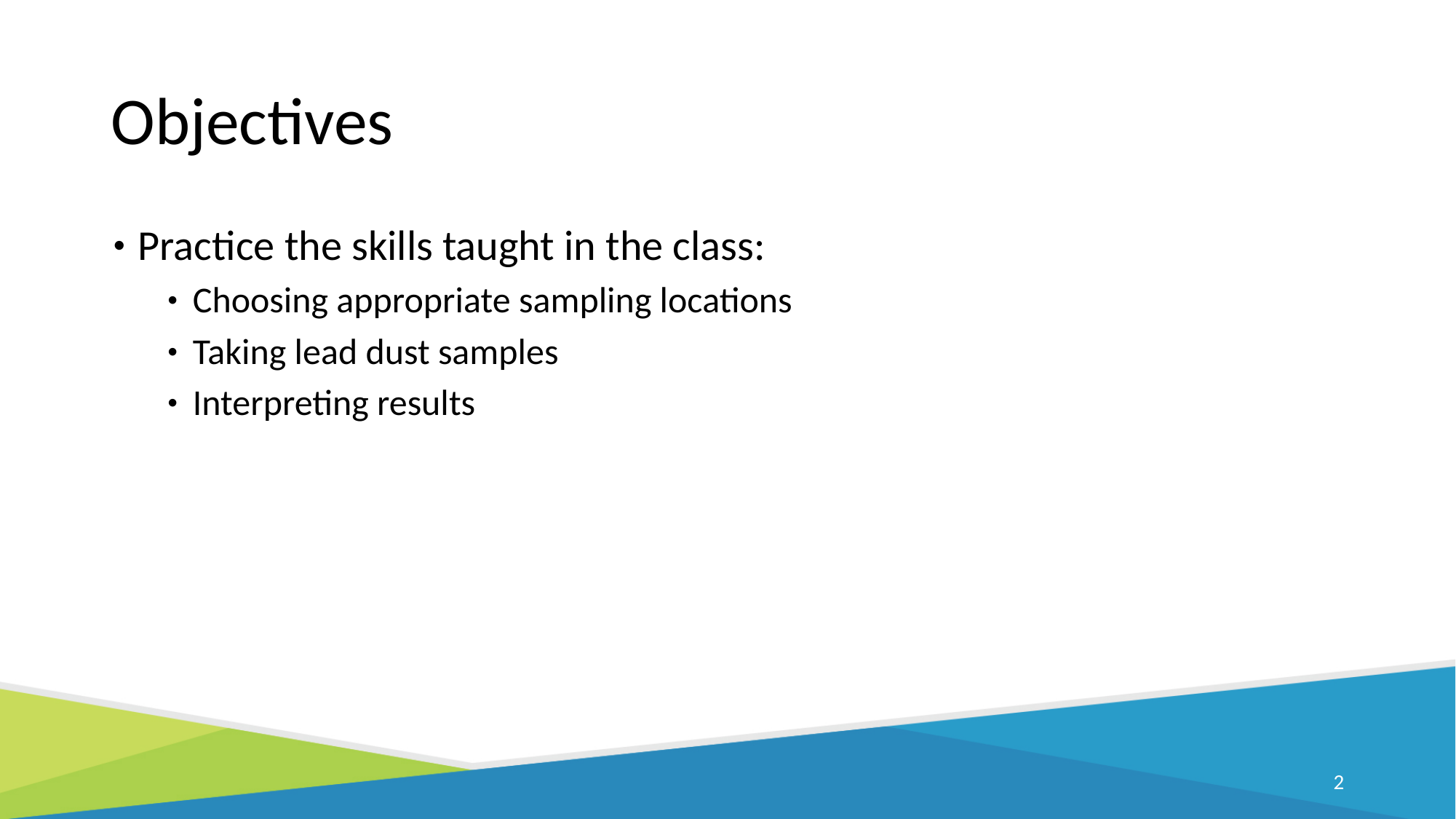

# Objectives
Practice the skills taught in the class:
Choosing appropriate sampling locations
Taking lead dust samples
Interpreting results
2